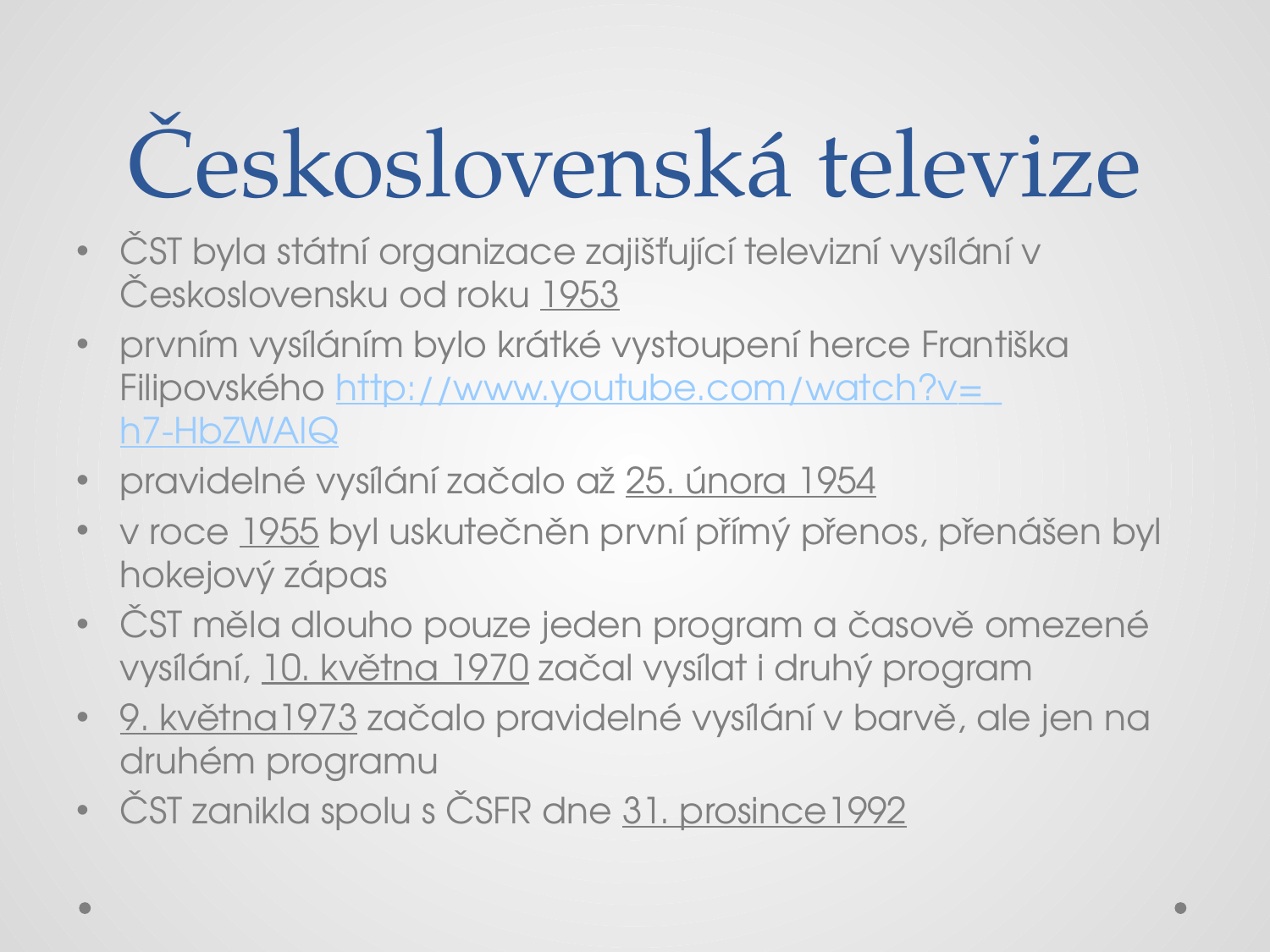

# Československá televize
ČST byla státní organizace zajišťující televizní vysílání v Československu od roku 1953
prvním vysíláním bylo krátké vystoupení herce Františka Filipovského http://www.youtube.com/watch?v=_h7-HbZWAIQ
pravidelné vysílání začalo až 25. února 1954
v roce 1955 byl uskutečněn první přímý přenos, přenášen byl hokejový zápas
ČST měla dlouho pouze jeden program a časově omezené vysílání, 10. května 1970 začal vysílat i druhý program
9. května1973 začalo pravidelné vysílání v barvě, ale jen na druhém programu
ČST zanikla spolu s ČSFR dne 31. prosince1992